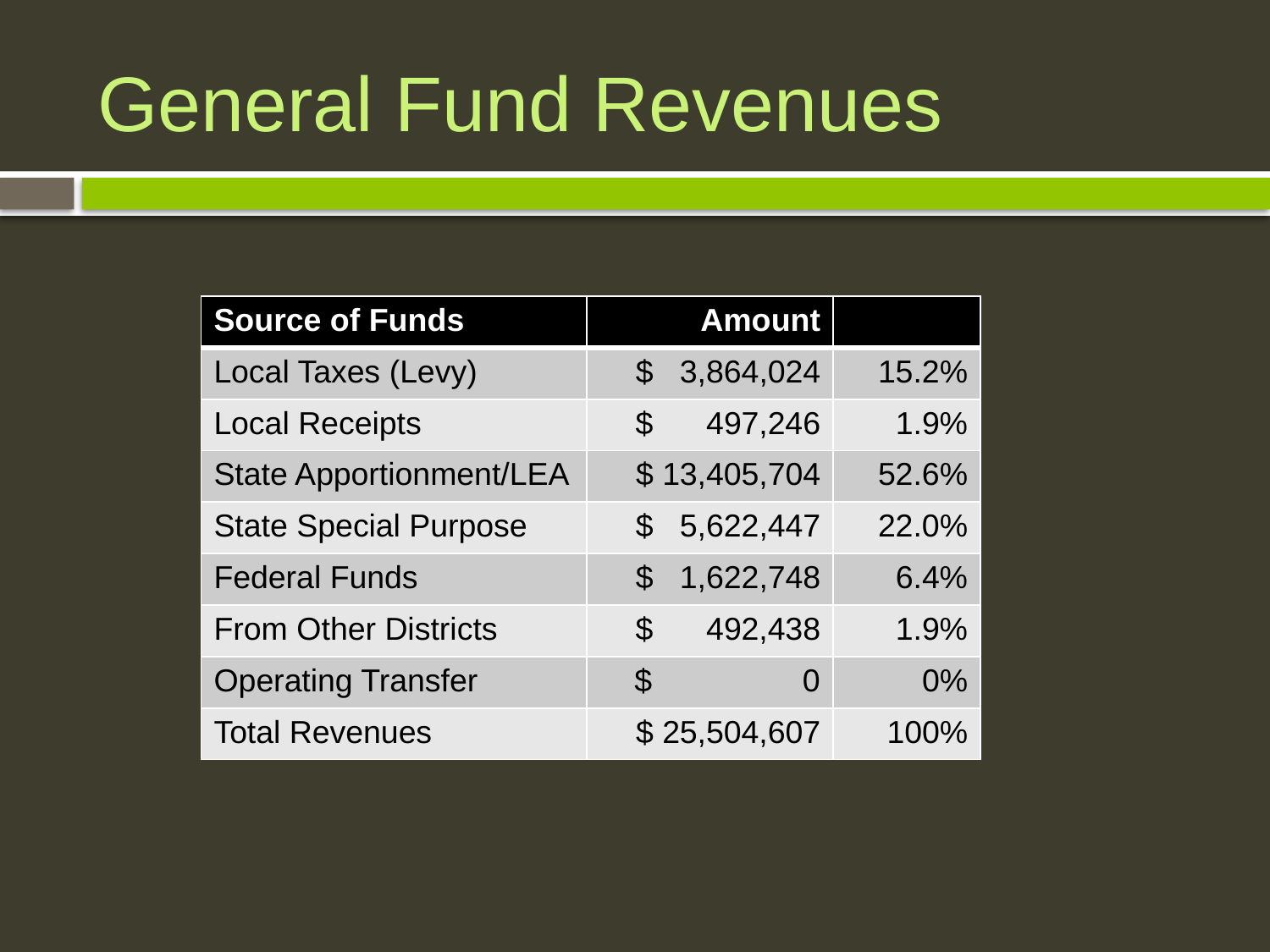

# General Fund Revenues
| Source of Funds | Amount |  |
| --- | --- | --- |
| Local Taxes (Levy) | $ 3,864,024 | 15.2% |
| Local Receipts | $ 497,246 | 1.9% |
| State Apportionment/LEA | $ 13,405,704 | 52.6% |
| State Special Purpose | $ 5,622,447 | 22.0% |
| Federal Funds | $ 1,622,748 | 6.4% |
| From Other Districts | $ 492,438 | 1.9% |
| Operating Transfer | $ 0 | 0% |
| Total Revenues | $ 25,504,607 | 100% |